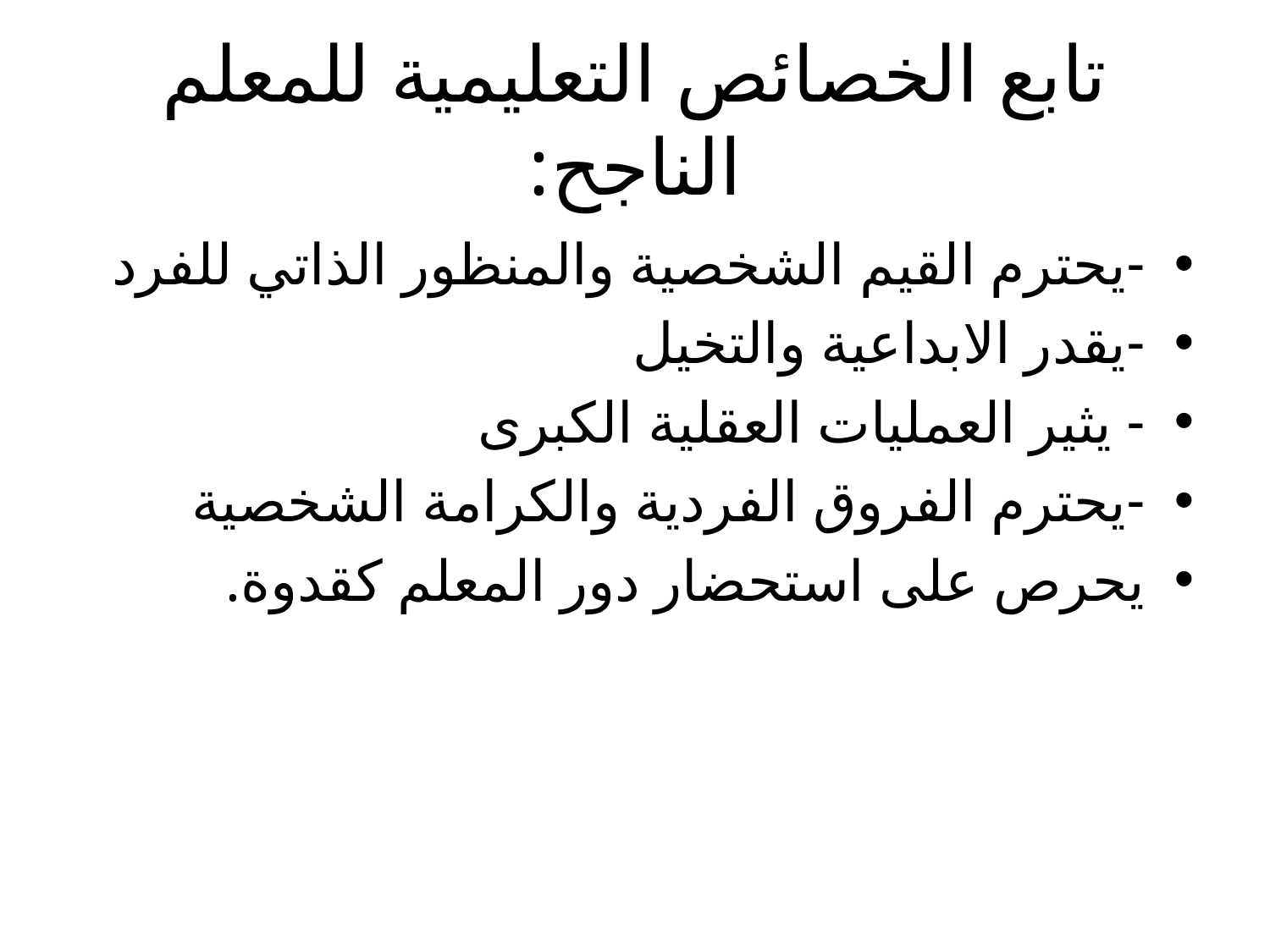

# تابع الخصائص التعليمية للمعلم الناجح:
-يحترم القيم الشخصية والمنظور الذاتي للفرد
-يقدر الابداعية والتخيل
- يثير العمليات العقلية الكبرى
-يحترم الفروق الفردية والكرامة الشخصية
يحرص على استحضار دور المعلم كقدوة.